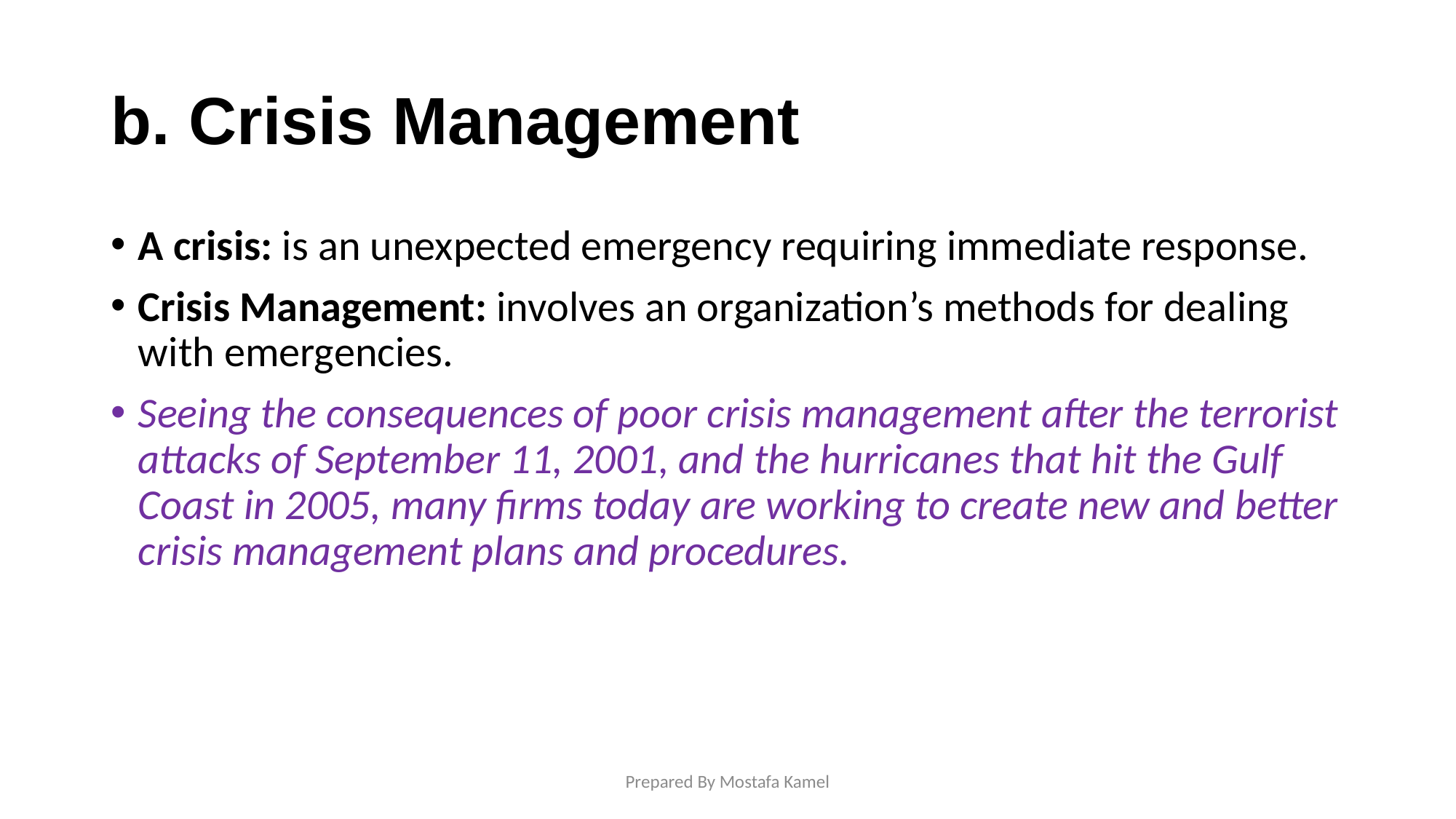

# b. Crisis Management
A crisis: is an unexpected emergency requiring immediate response.
Crisis Management: involves an organization’s methods for dealing with emergencies.
Seeing the consequences of poor crisis management after the terrorist attacks of September 11, 2001, and the hurricanes that hit the Gulf Coast in 2005, many firms today are working to create new and better crisis management plans and procedures.
Prepared By Mostafa Kamel